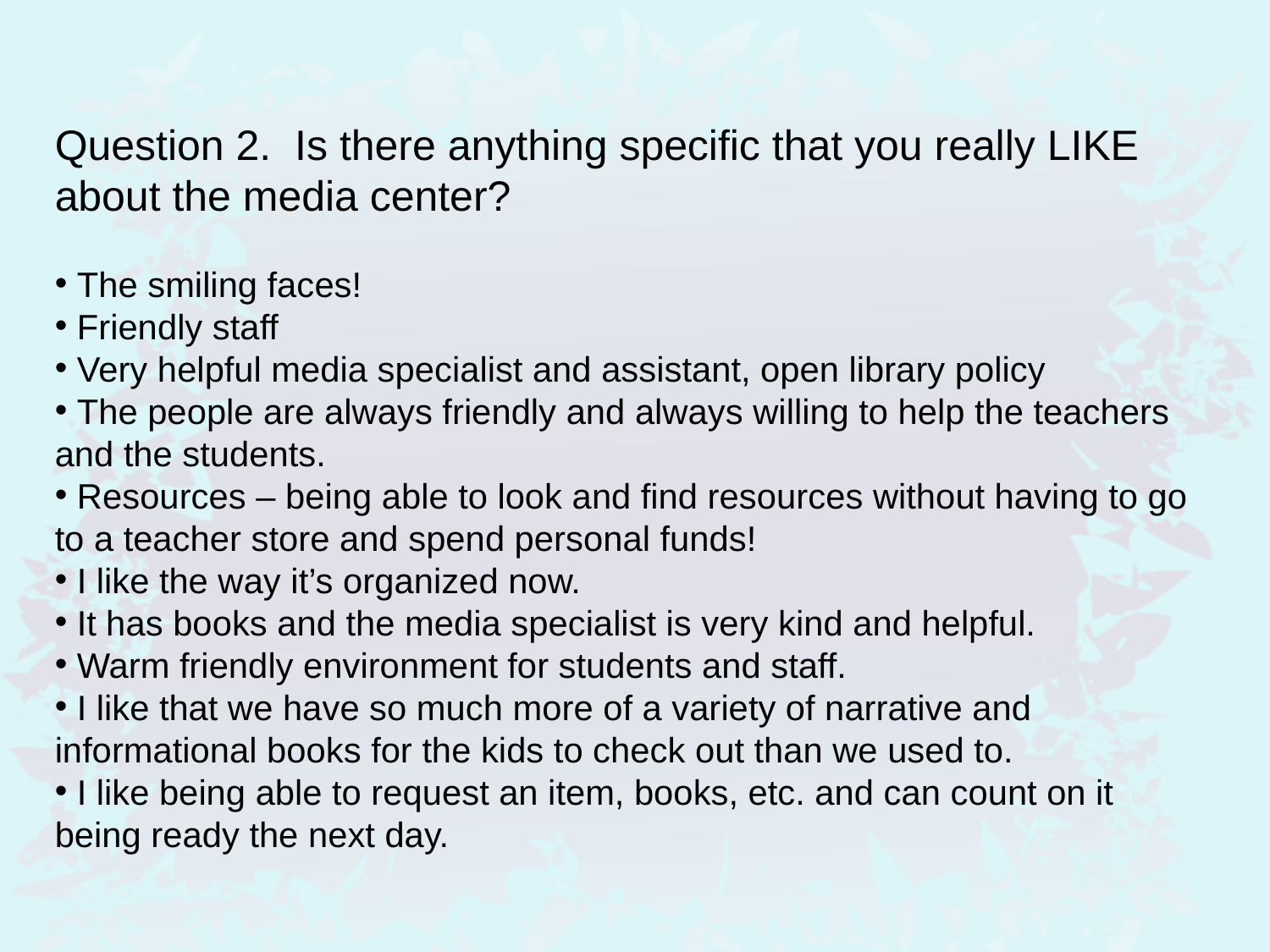

Question 2.  Is there anything specific that you really LIKE about the media center?

 The smiling faces!
 Friendly staff
 Very helpful media specialist and assistant, open library policy
 The people are always friendly and always willing to help the teachers and the students.
 Resources – being able to look and find resources without having to go to a teacher store and spend personal funds!
 I like the way it’s organized now.
 It has books and the media specialist is very kind and helpful.
 Warm friendly environment for students and staff.
 I like that we have so much more of a variety of narrative and informational books for the kids to check out than we used to.
 I like being able to request an item, books, etc. and can count on it being ready the next day.